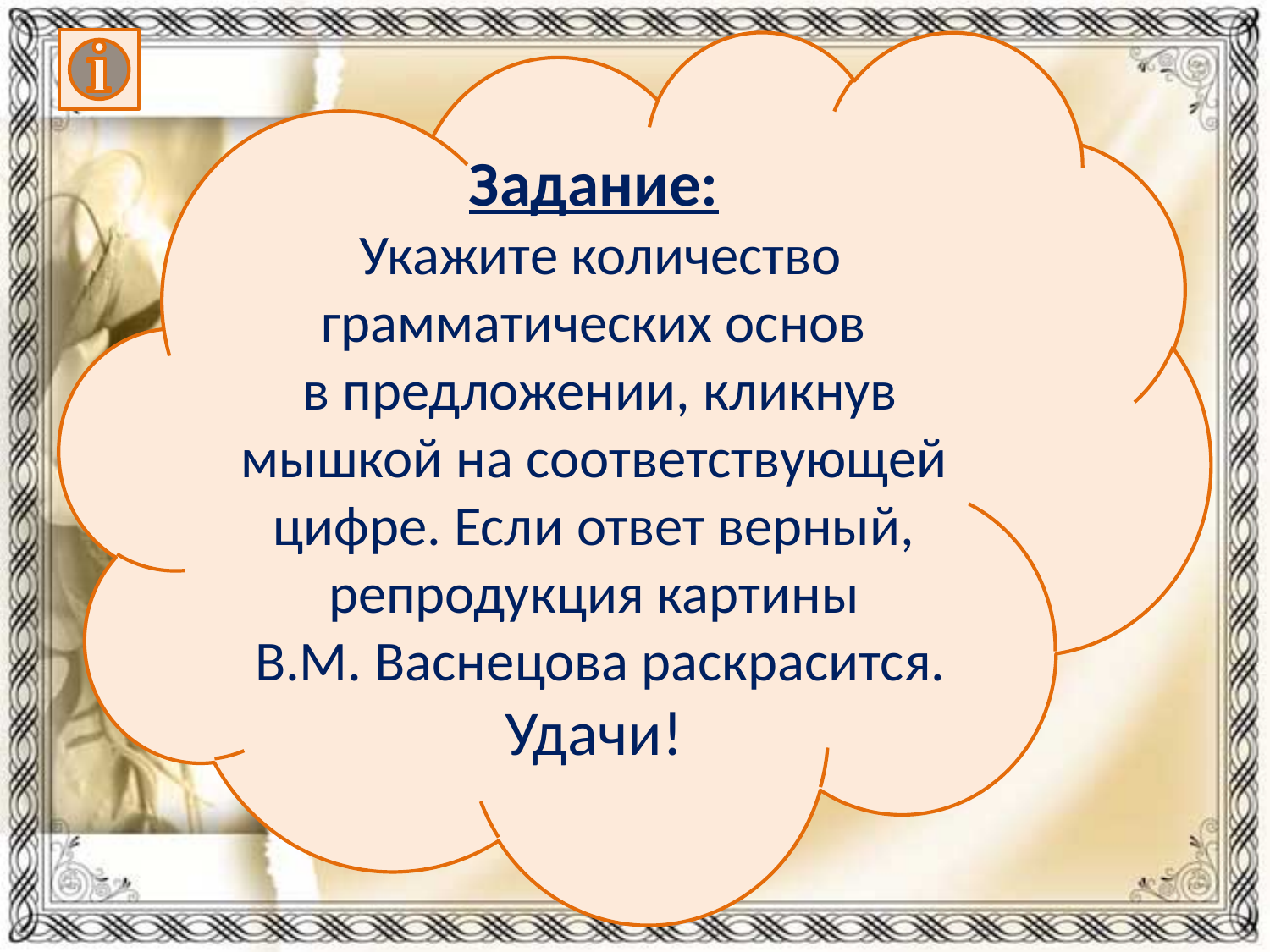

Задание:
 Укажите количество грамматических основ
 в предложении, кликнув мышкой на соответствующей цифре. Если ответ верный, репродукция картины
 В.М. Васнецова раскрасится.
Удачи!